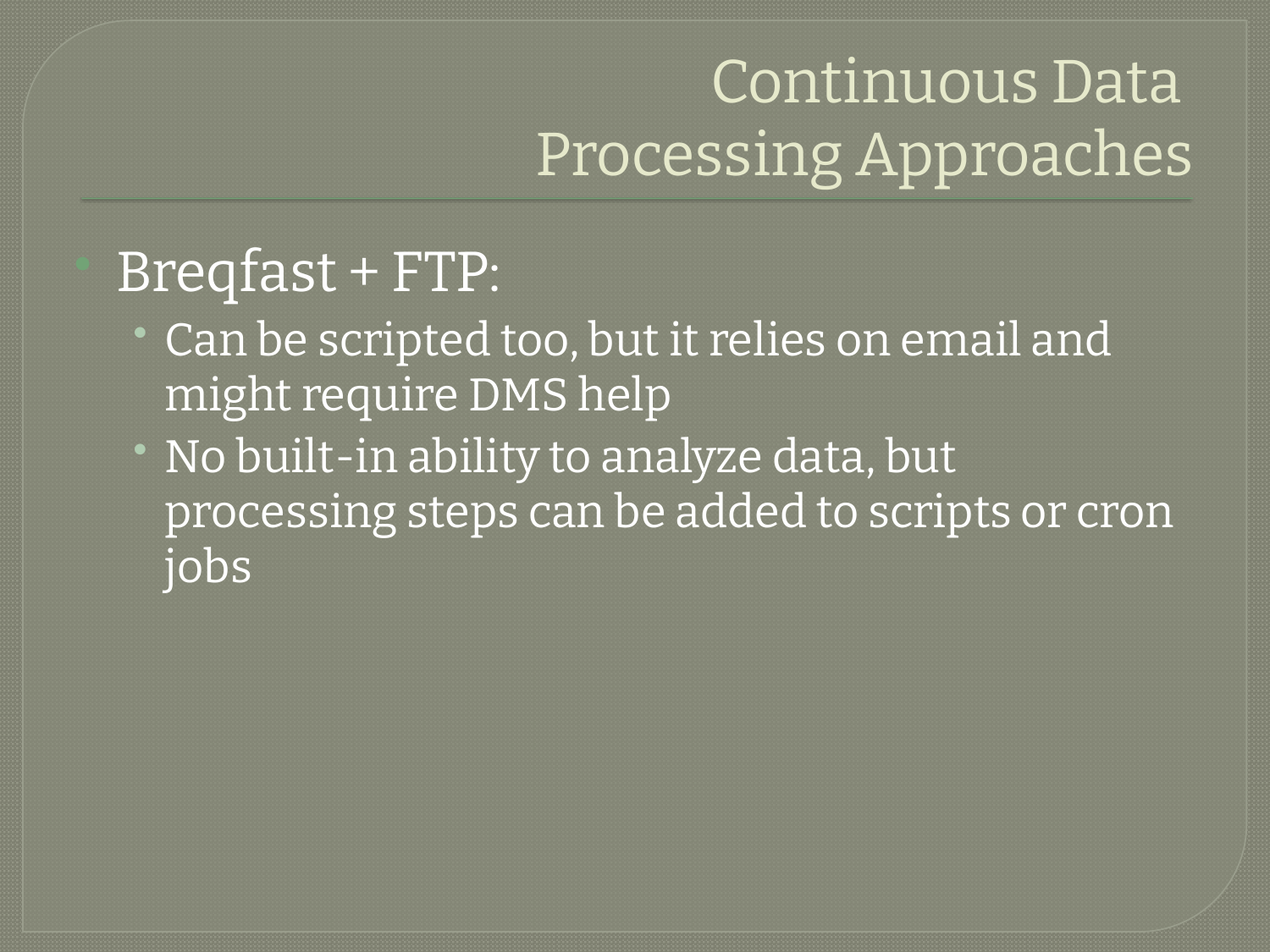

# Continuous Data Processing Approaches
Breqfast + FTP:
Can be scripted too, but it relies on email and might require DMS help
No built-in ability to analyze data, but processing steps can be added to scripts or cron jobs